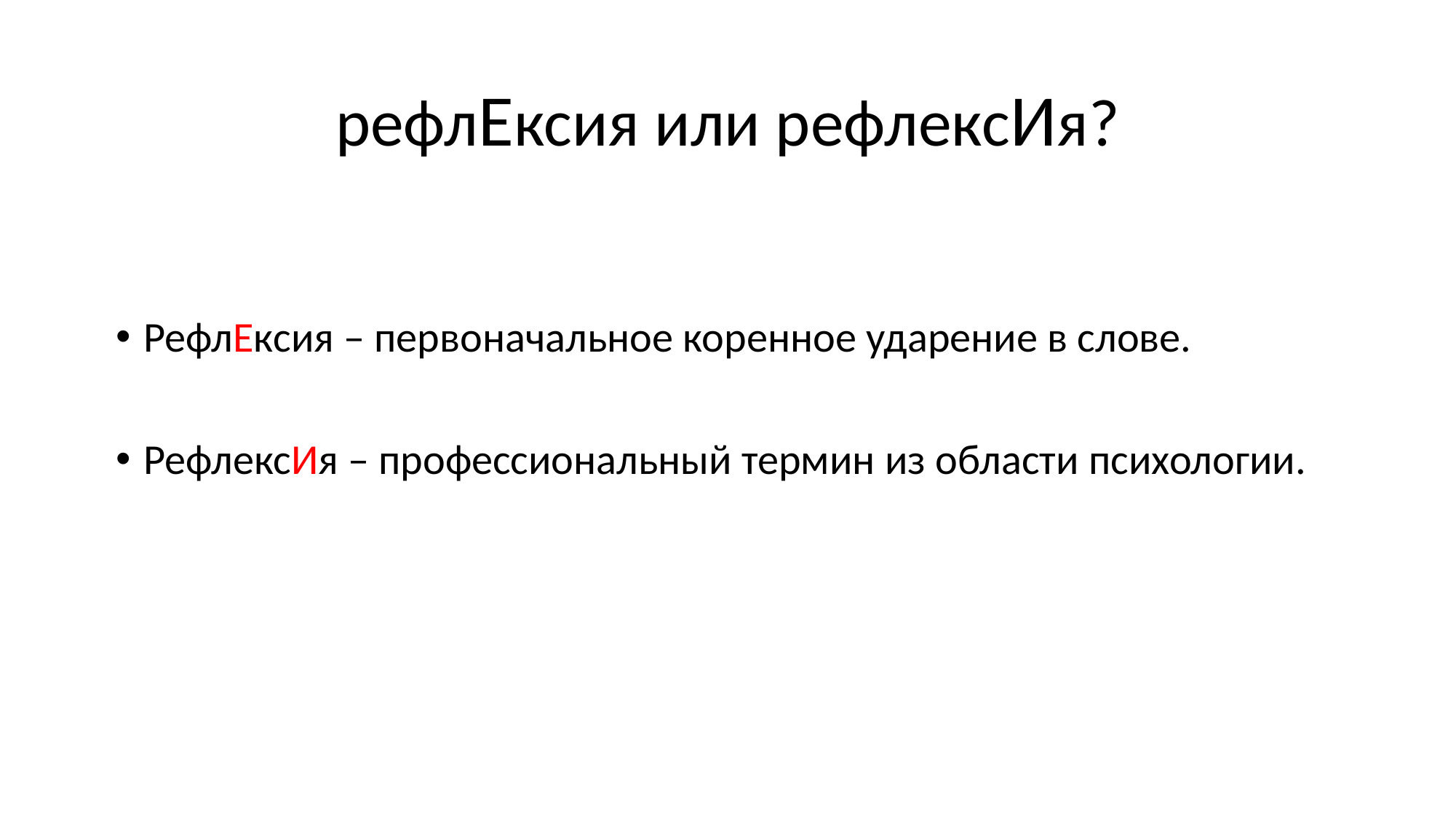

# рефлЕксия или рефлексИя?
РефлЕксия – первоначальное коренное ударение в слове.

РефлексИя – профессиональный термин из области психологии.